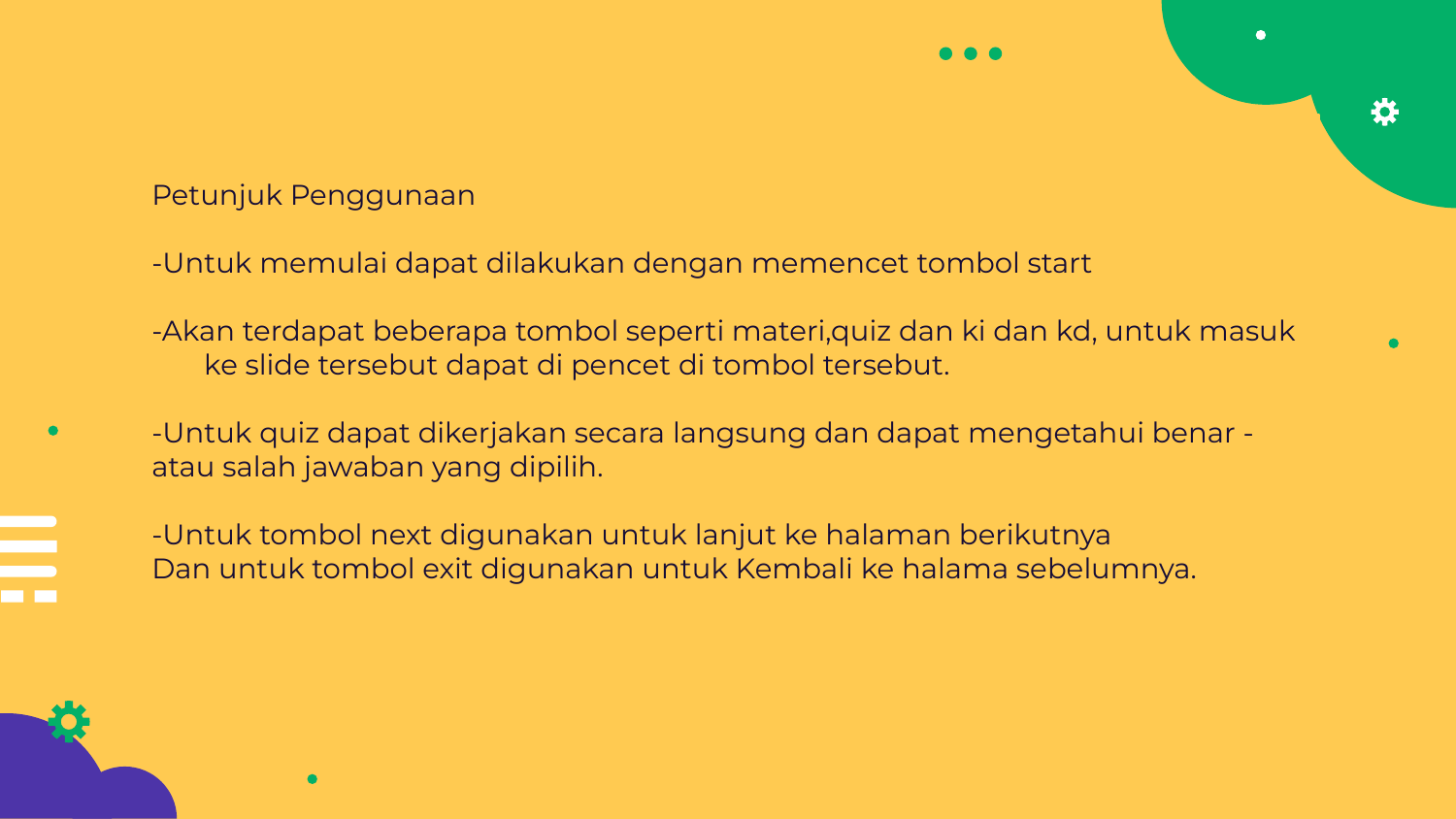

Petunjuk Penggunaan

-Untuk memulai dapat dilakukan dengan memencet tombol start

-Akan terdapat beberapa tombol seperti materi,quiz dan ki dan kd, untuk masuk        ke slide tersebut dapat di pencet di tombol tersebut.

-Untuk quiz dapat dikerjakan secara langsung dan dapat mengetahui benar -atau salah jawaban yang dipilih.

-Untuk tombol next digunakan untuk lanjut ke halaman berikutnya
Dan untuk tombol exit digunakan untuk Kembali ke halama sebelumnya.